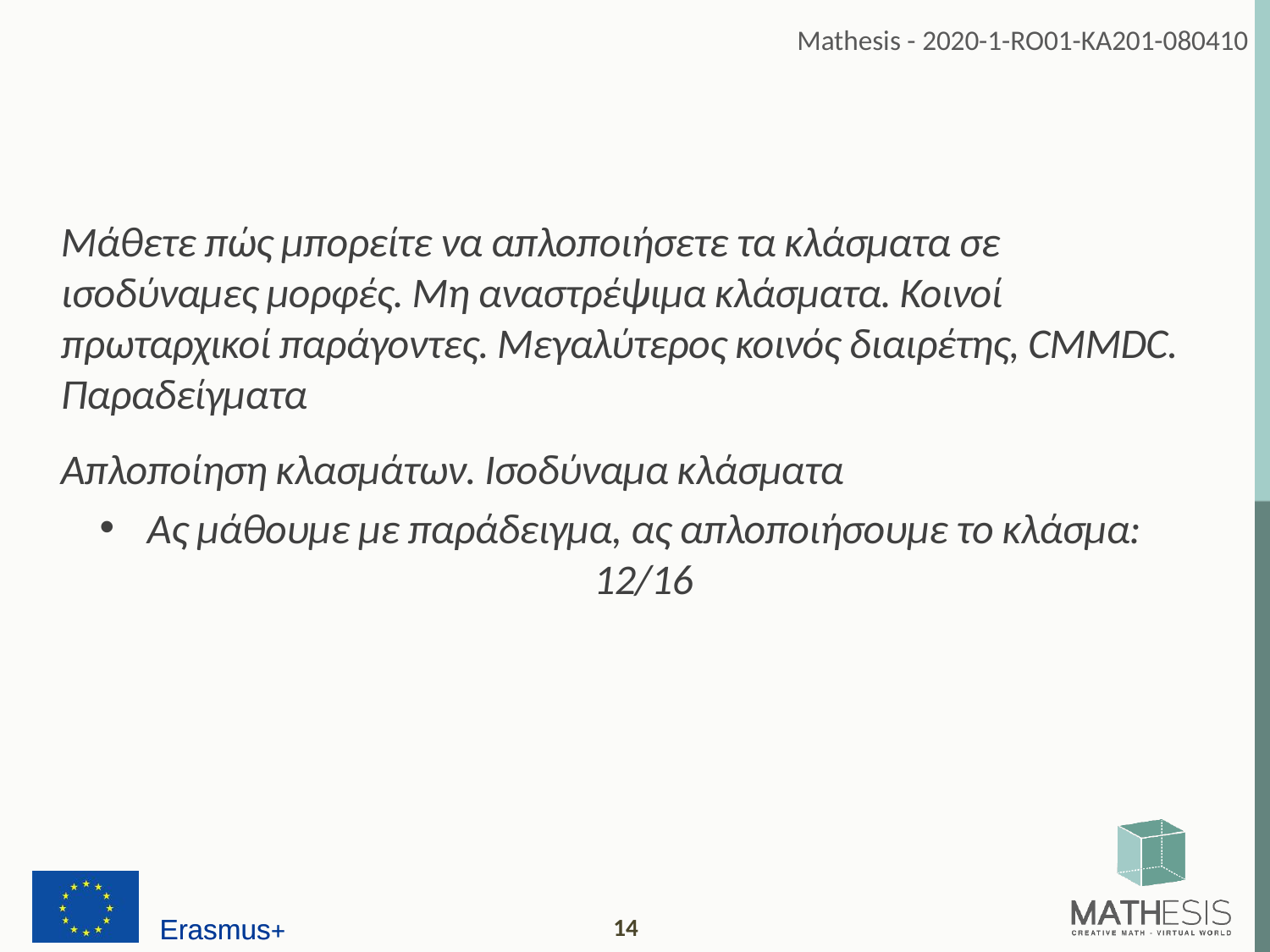

Μάθετε πώς μπορείτε να απλοποιήσετε τα κλάσματα σε ισοδύναμες μορφές. Μη αναστρέψιμα κλάσματα. Κοινοί πρωταρχικοί παράγοντες. Μεγαλύτερος κοινός διαιρέτης, CMMDC. Παραδείγματα
Απλοποίηση κλασμάτων. Ισοδύναμα κλάσματα
Ας μάθουμε με παράδειγμα, ας απλοποιήσουμε το κλάσμα: 12/16